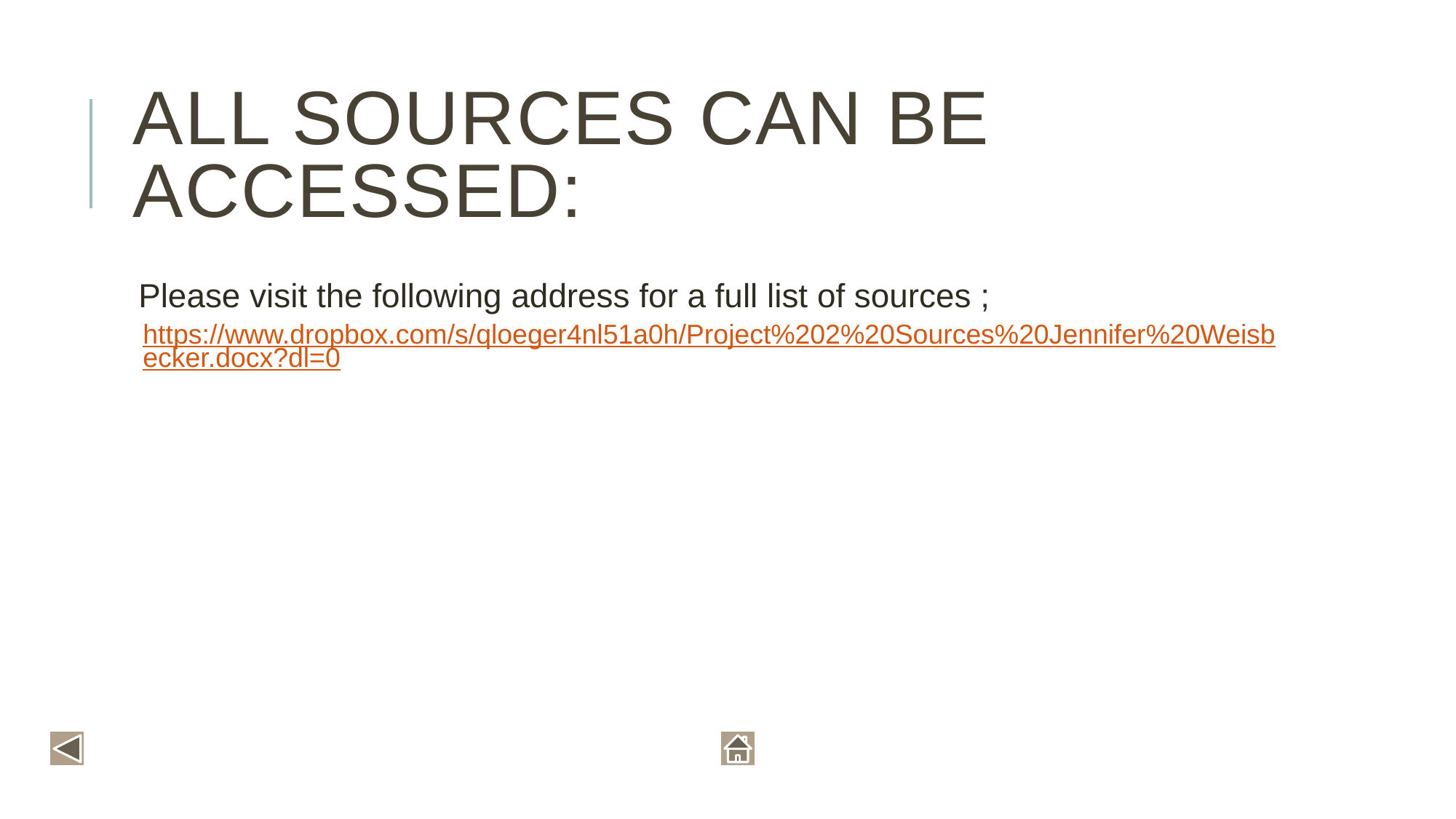

# All Sources can be accessed:
Please visit the following address for a full list of sources ;
https://www.dropbox.com/s/qloeger4nl51a0h/Project%202%20Sources%20Jennifer%20Weisbecker.docx?dl=0